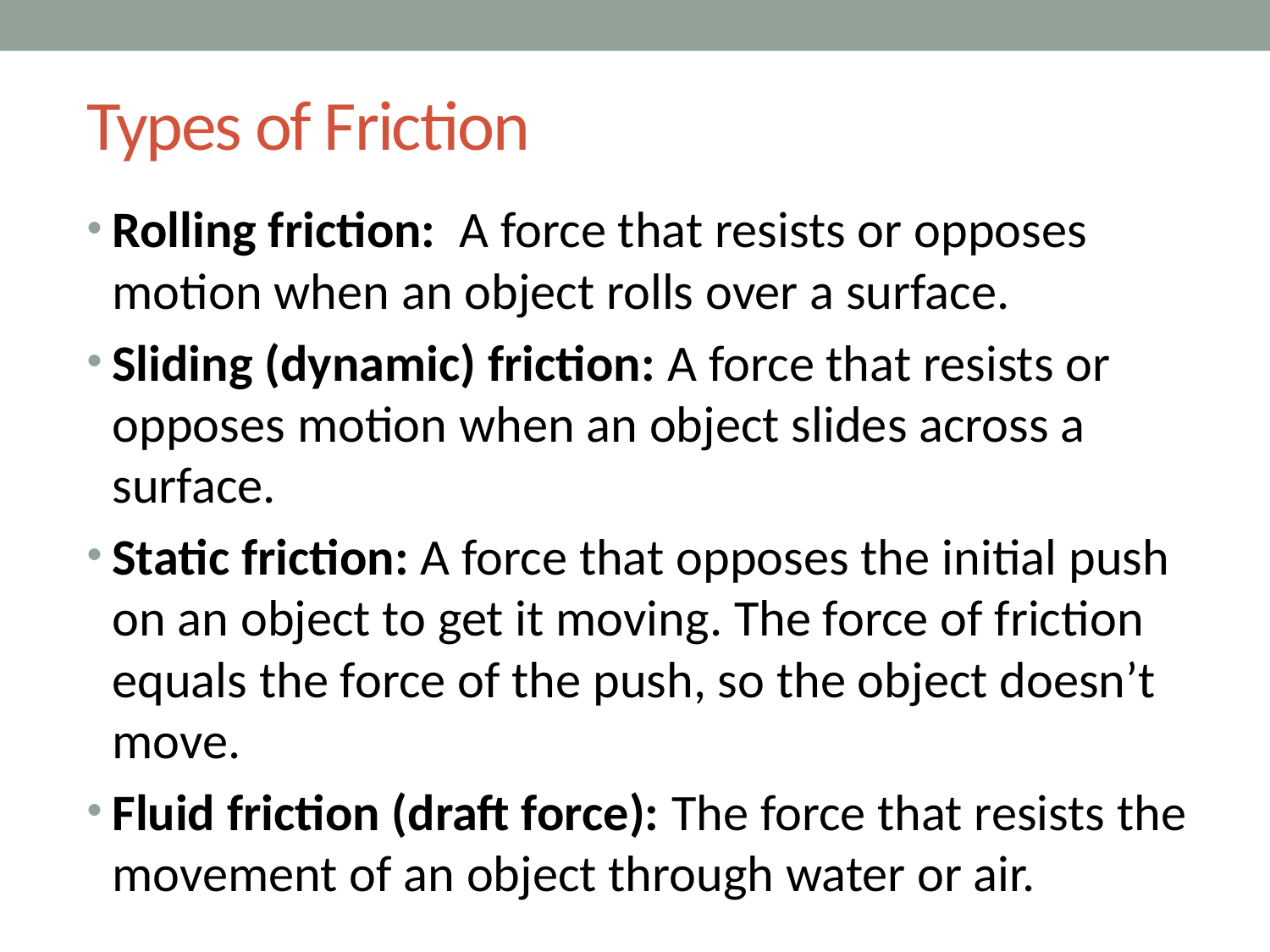

# Types of Friction
Rolling friction:  A force that resists or opposes motion when an object rolls over a surface.
Sliding (dynamic) friction: A force that resists or opposes motion when an object slides across a surface.
Static friction: A force that opposes the initial push on an object to get it moving. The force of friction equals the force of the push, so the object doesn’t move.
Fluid friction (draft force): The force that resists the movement of an object through water or air.